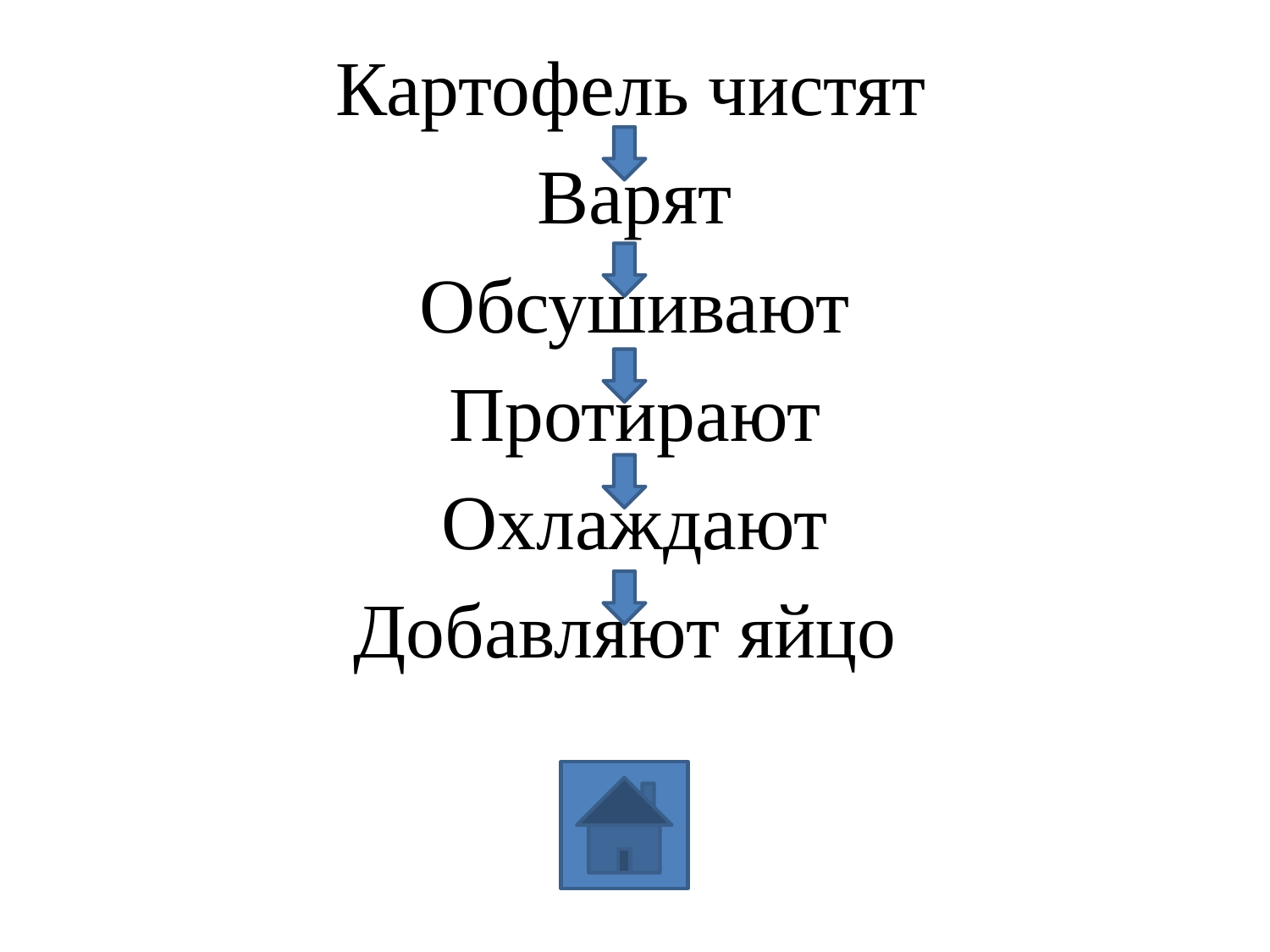

Картофель чистят
Варят
Обсушивают
Протирают
Охлаждают
Добавляют яйцо